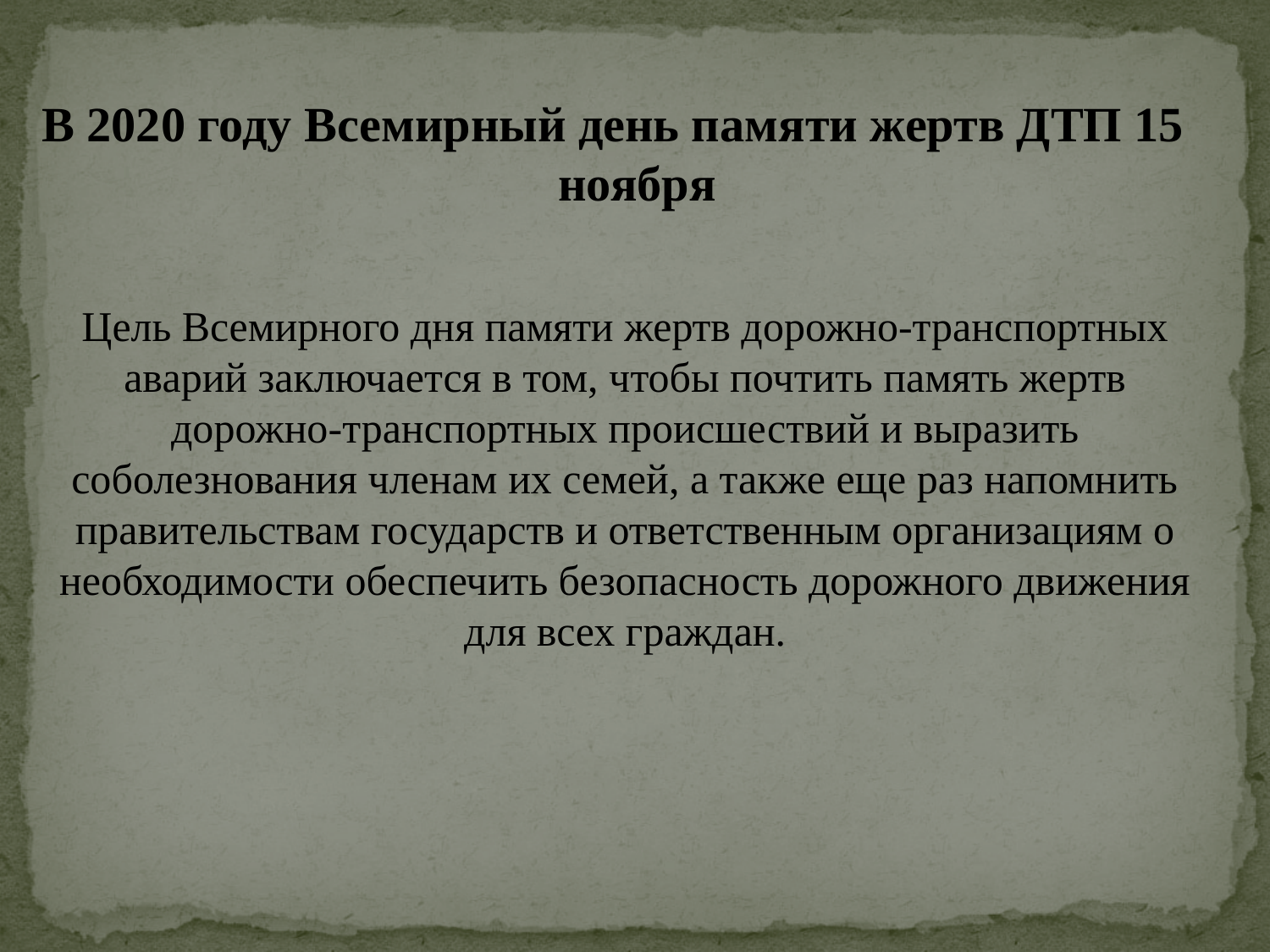

В 2020 году Всемирный день памяти жертв ДТП 15     ноября

Цель Всемирного дня памяти жертв дорожно-транспортных аварий заключается в том, чтобы почтить память жертв дорожно-транспортных происшествий и выразить соболезнования членам их семей, а также еще раз напомнить правительствам государств и ответственным организациям о необходимости обеспечить безопасность дорожного движения для всех граждан.